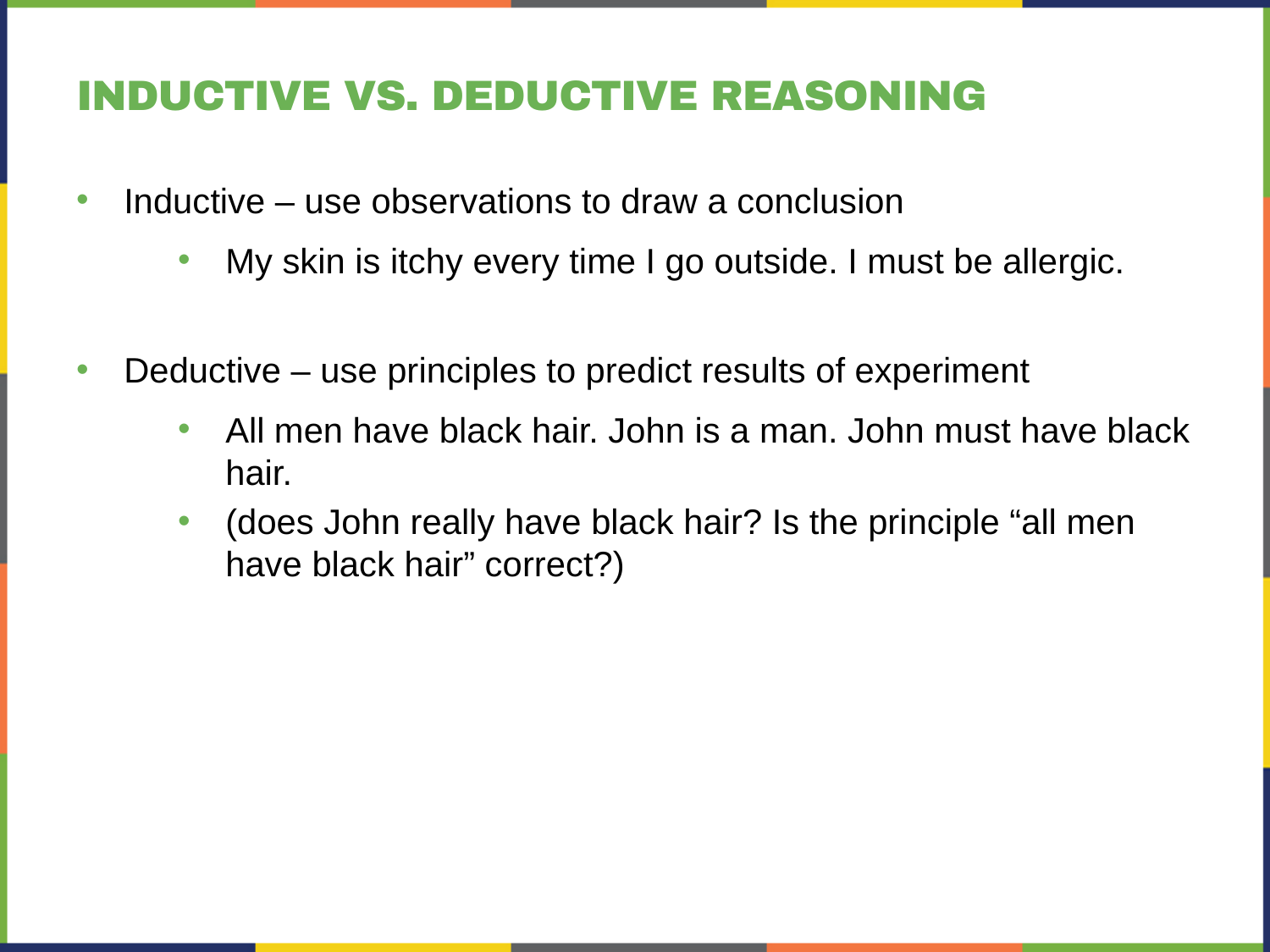

# Inductive vs. deductive reasoning
Inductive – use observations to draw a conclusion
My skin is itchy every time I go outside. I must be allergic.

Deductive – use principles to predict results of experiment
All men have black hair. John is a man. John must have black hair.
(does John really have black hair? Is the principle “all men have black hair” correct?)